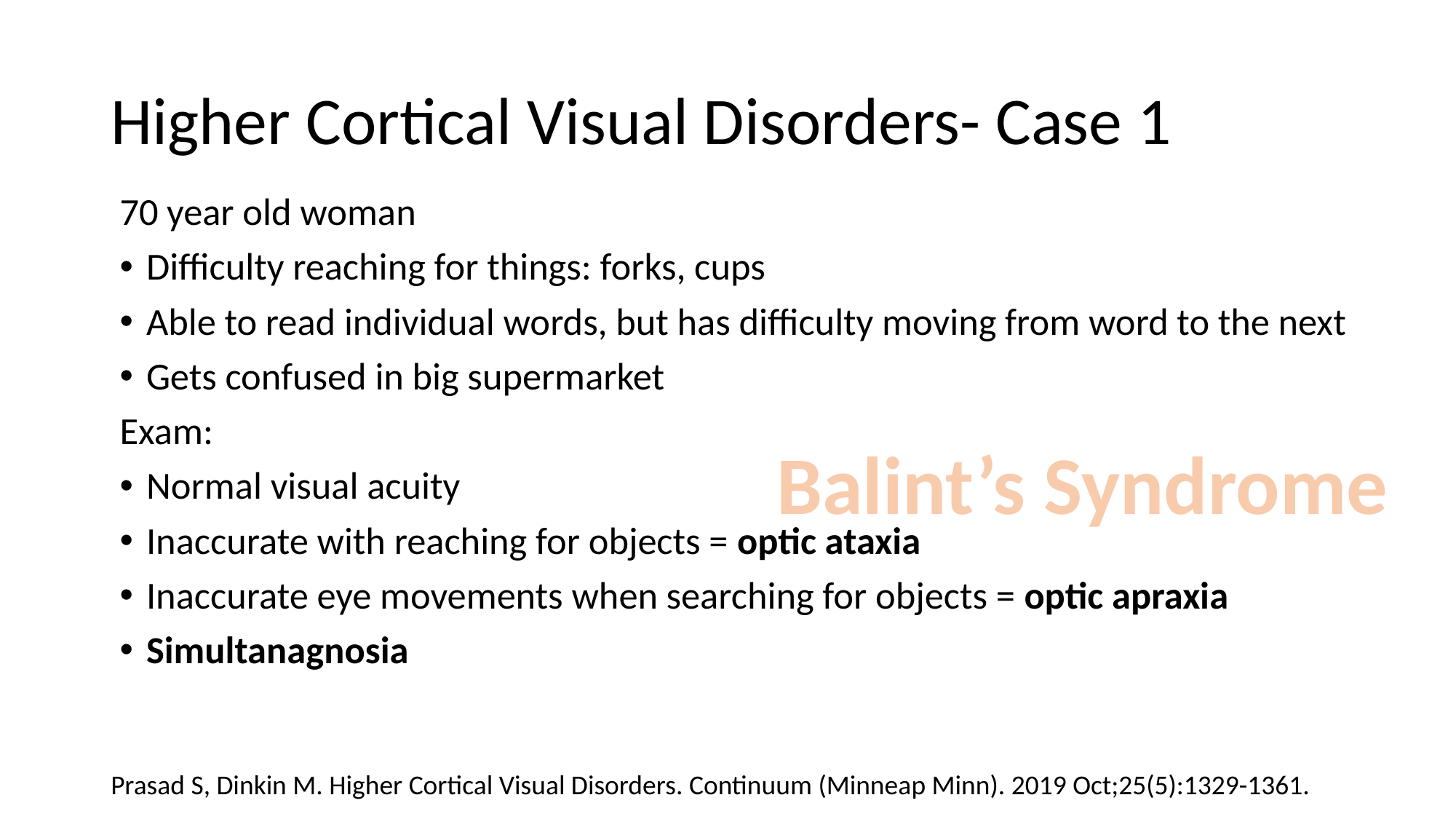

# Higher Cortical Visual Disorders- Case 1
70 year old woman
Difficulty reaching for things: forks, cups
Able to read individual words, but has difficulty moving from word to the next
Gets confused in big supermarket
Exam:
Normal visual acuity
Inaccurate with reaching for objects = optic ataxia
Inaccurate eye movements when searching for objects = optic apraxia
Simultanagnosia
Balint’s Syndrome
Prasad S, Dinkin M. Higher Cortical Visual Disorders. Continuum (Minneap Minn). 2019 Oct;25(5):1329-1361.